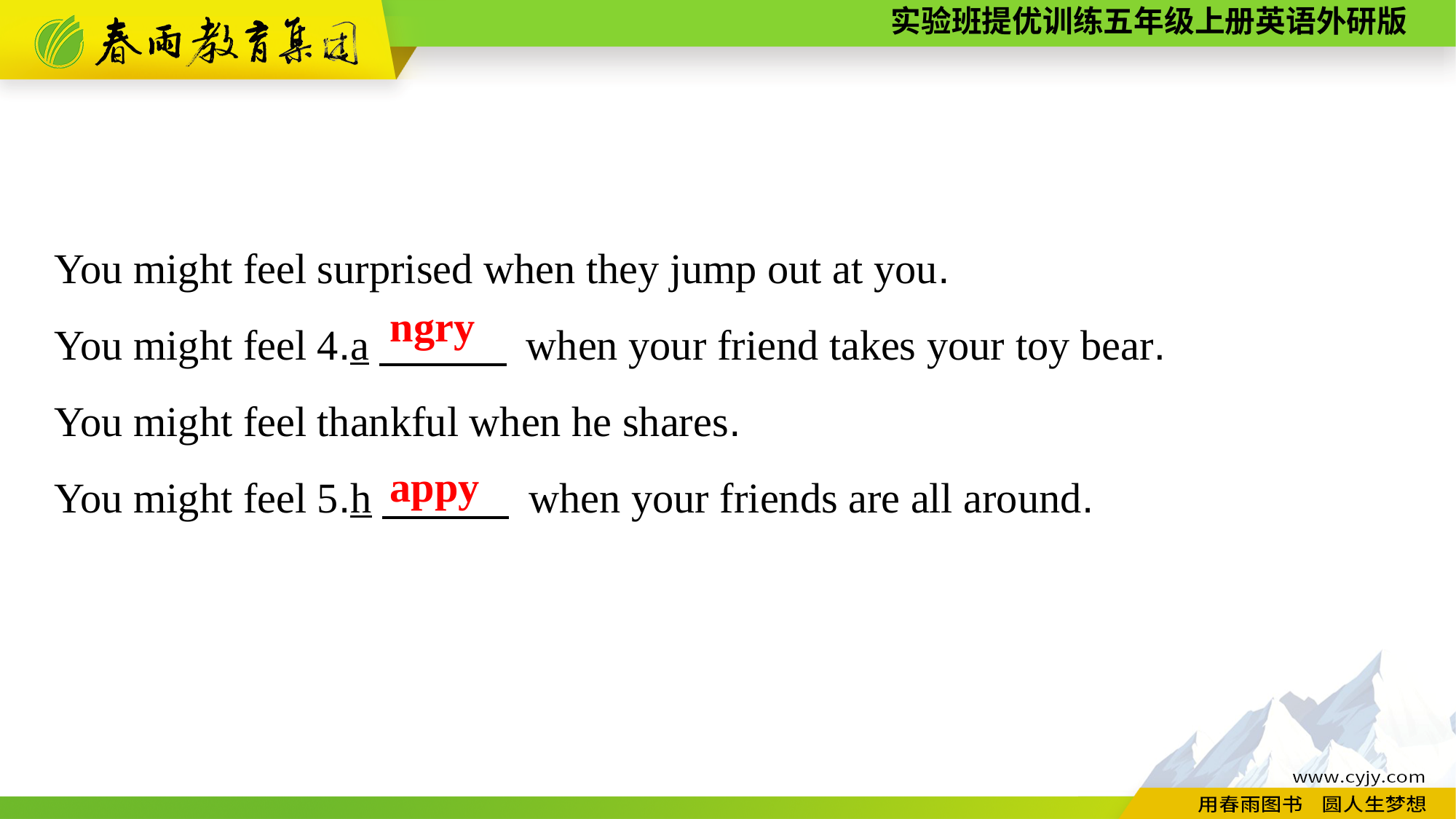

You might feel surprised when they jump out at you.
You might feel 4.a　　　 when your friend takes your toy bear.
You might feel thankful when he shares.
You might feel 5.h　　　 when your friends are all around.
ngry
appy